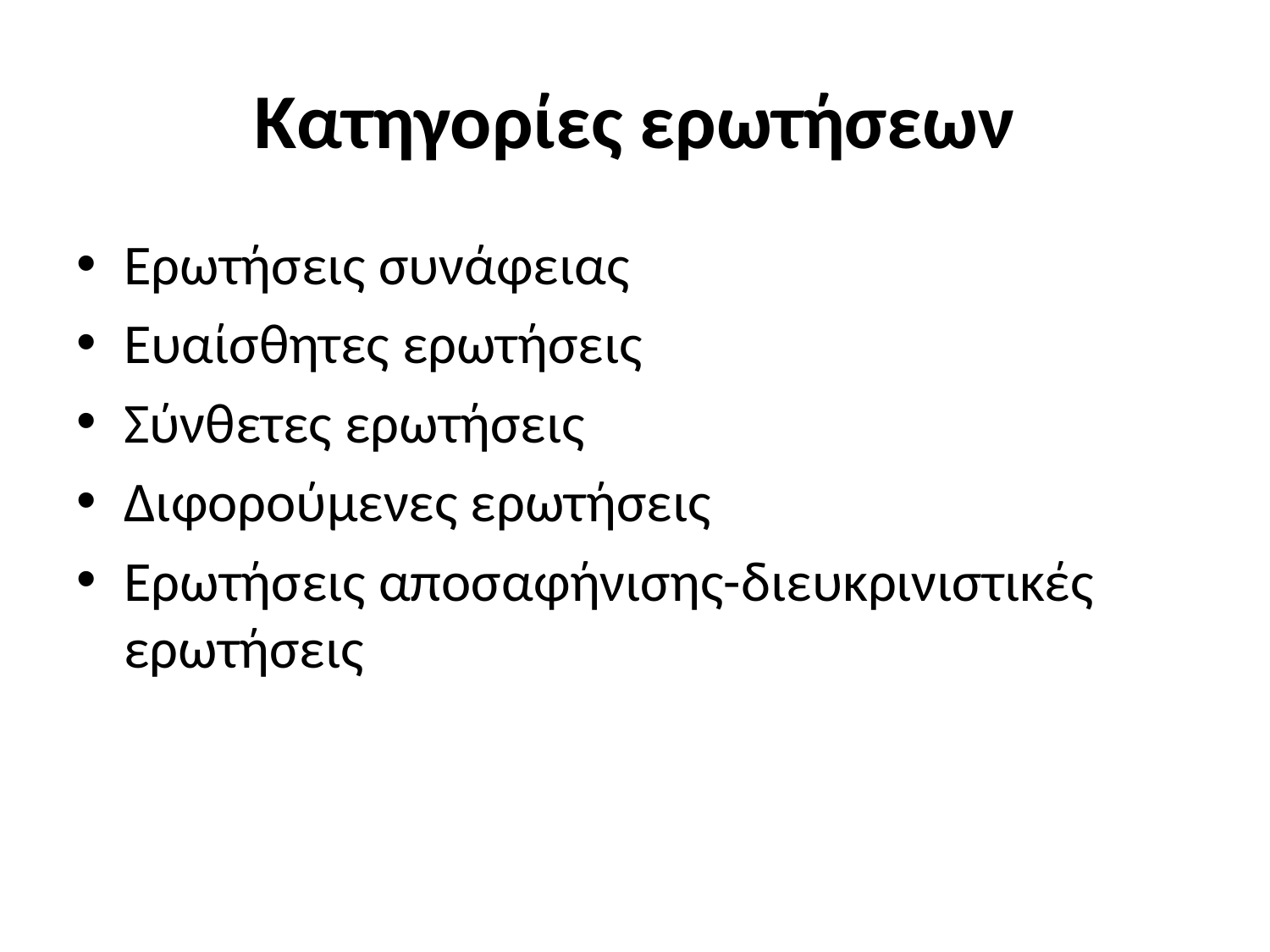

# Κατηγορίες ερωτήσεων
Ερωτήσεις συνάφειας
Ευαίσθητες ερωτήσεις
Σύνθετες ερωτήσεις
Διφορούμενες ερωτήσεις
Ερωτήσεις αποσαφήνισης-διευκρινιστικές ερωτήσεις